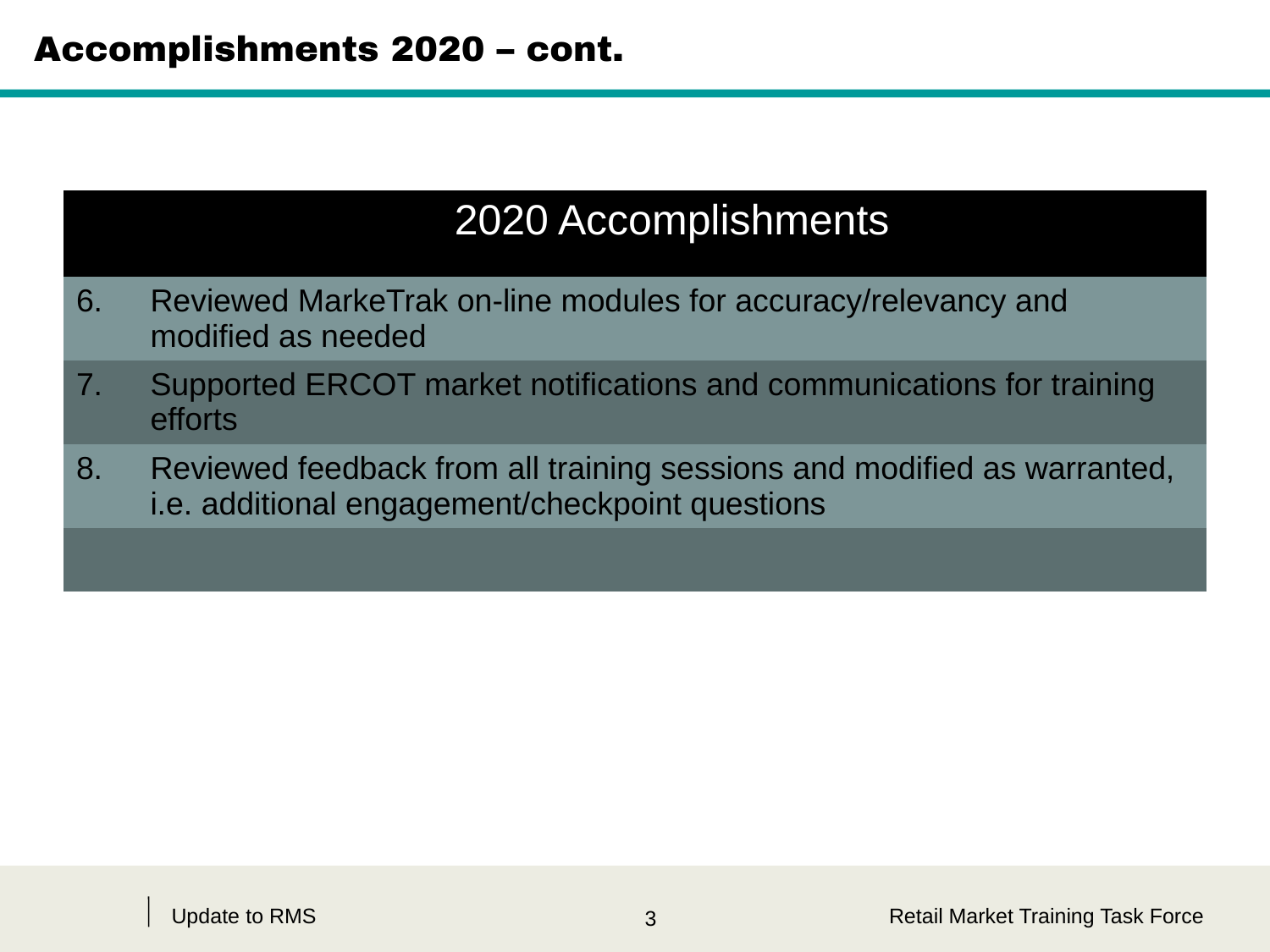

# Accomplishments 2020 – cont.
|  | 2020 Accomplishments |
| --- | --- |
| 6. | Reviewed MarkeTrak on-line modules for accuracy/relevancy and modified as needed |
| 7. | Supported ERCOT market notifications and communications for training efforts |
| 8. | Reviewed feedback from all training sessions and modified as warranted, i.e. additional engagement/checkpoint questions |
|  |  |
Update to RMS
Retail Market Training Task Force